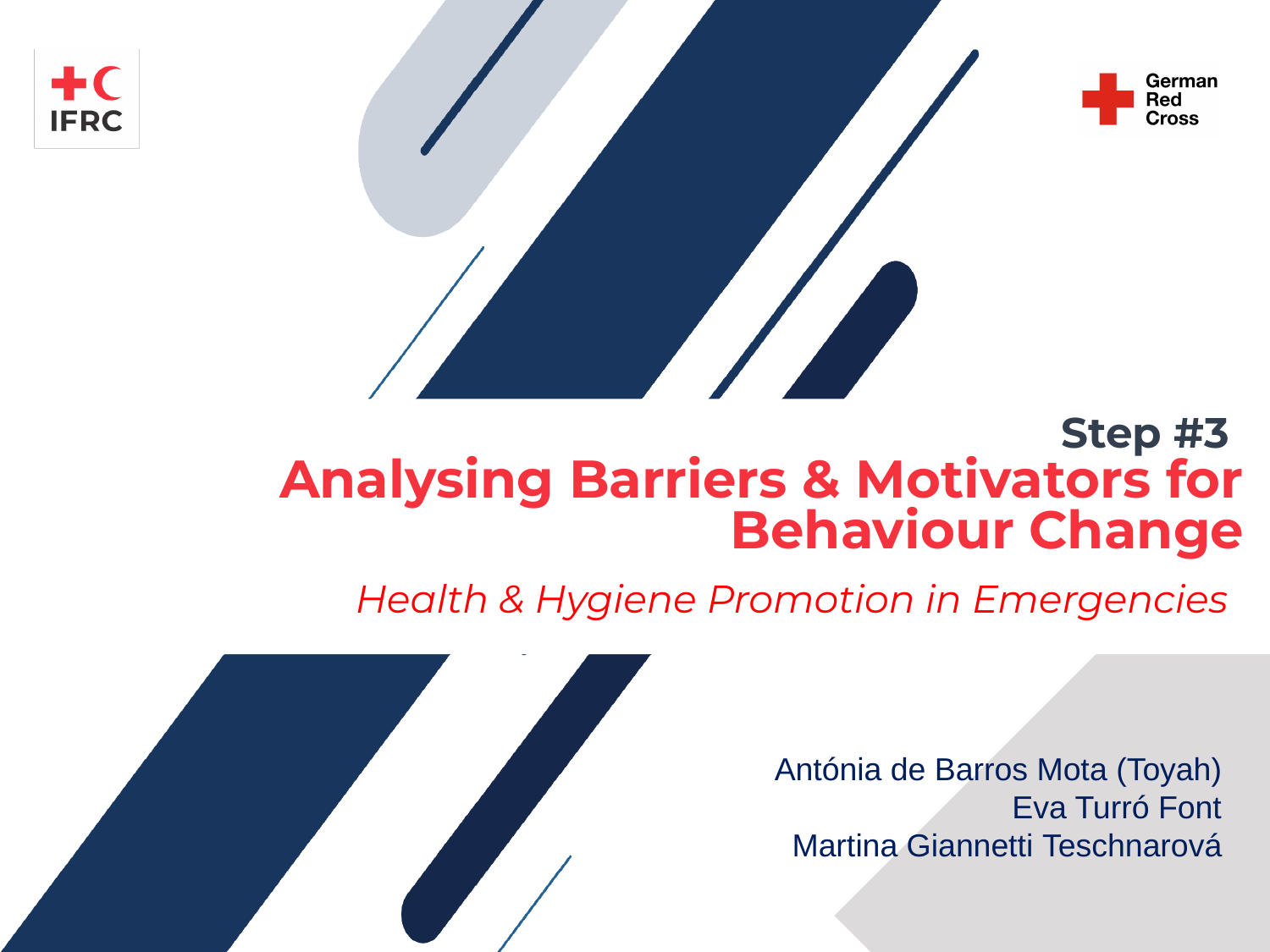

# Step #3 Analysing Barriers & Motivators for Behaviour Change
Health & Hygiene Promotion in Emergencies
Antónia de Barros Mota (Toyah)
Eva Turró Font
Martina Giannetti Teschnarová